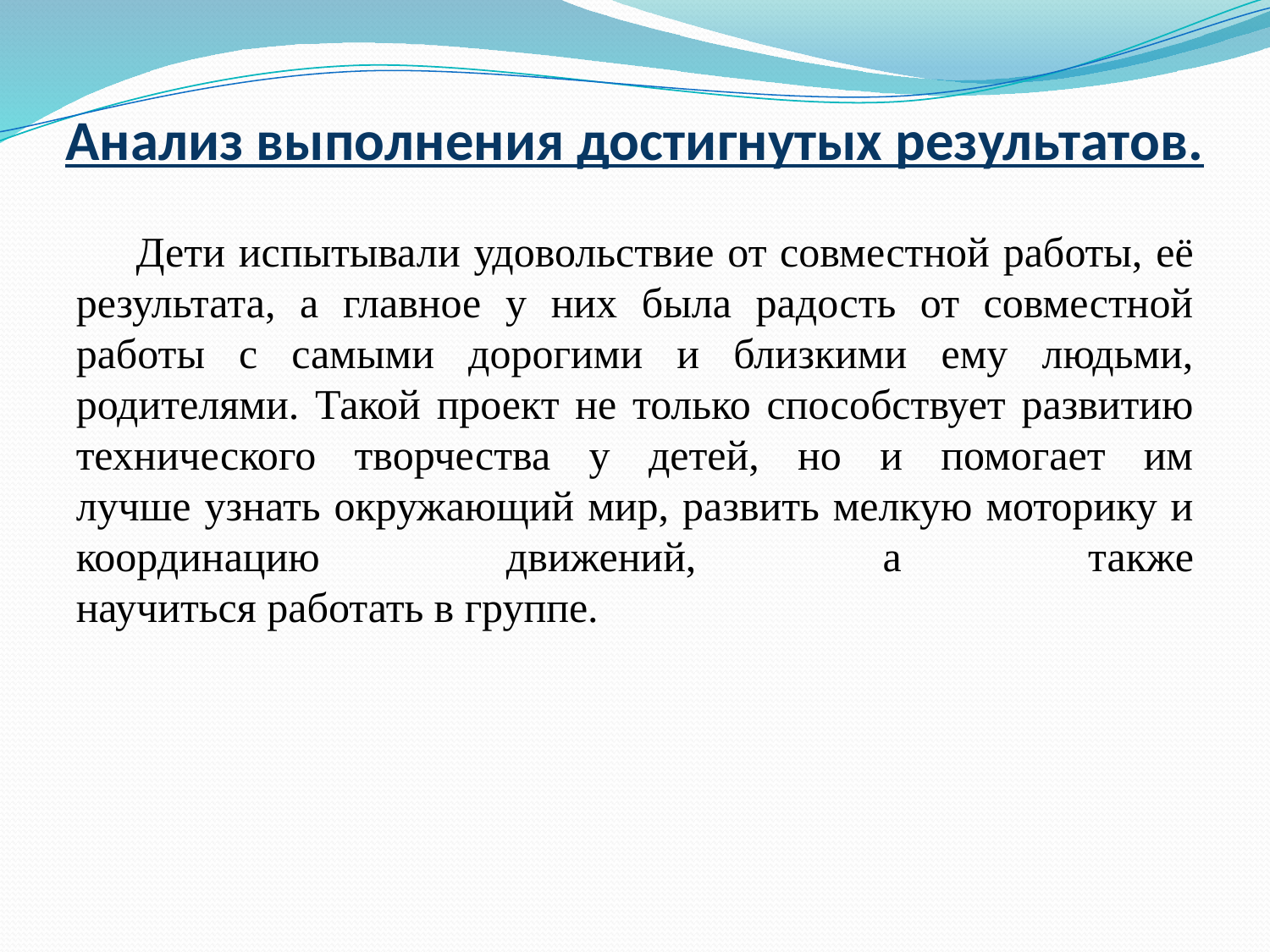

# Анализ выполнения достигнутых результатов.
Дети испытывали удовольствие от совместной работы, её результата, а главное у них была радость от совместной работы с самыми дорогими и близкими ему людьми, родителями. Такой проект не только способствует развитию технического творчества у детей, но и помогает им
лучше узнать окружающий мир, развить мелкую моторику и координацию движений, а также
научиться работать в группе.